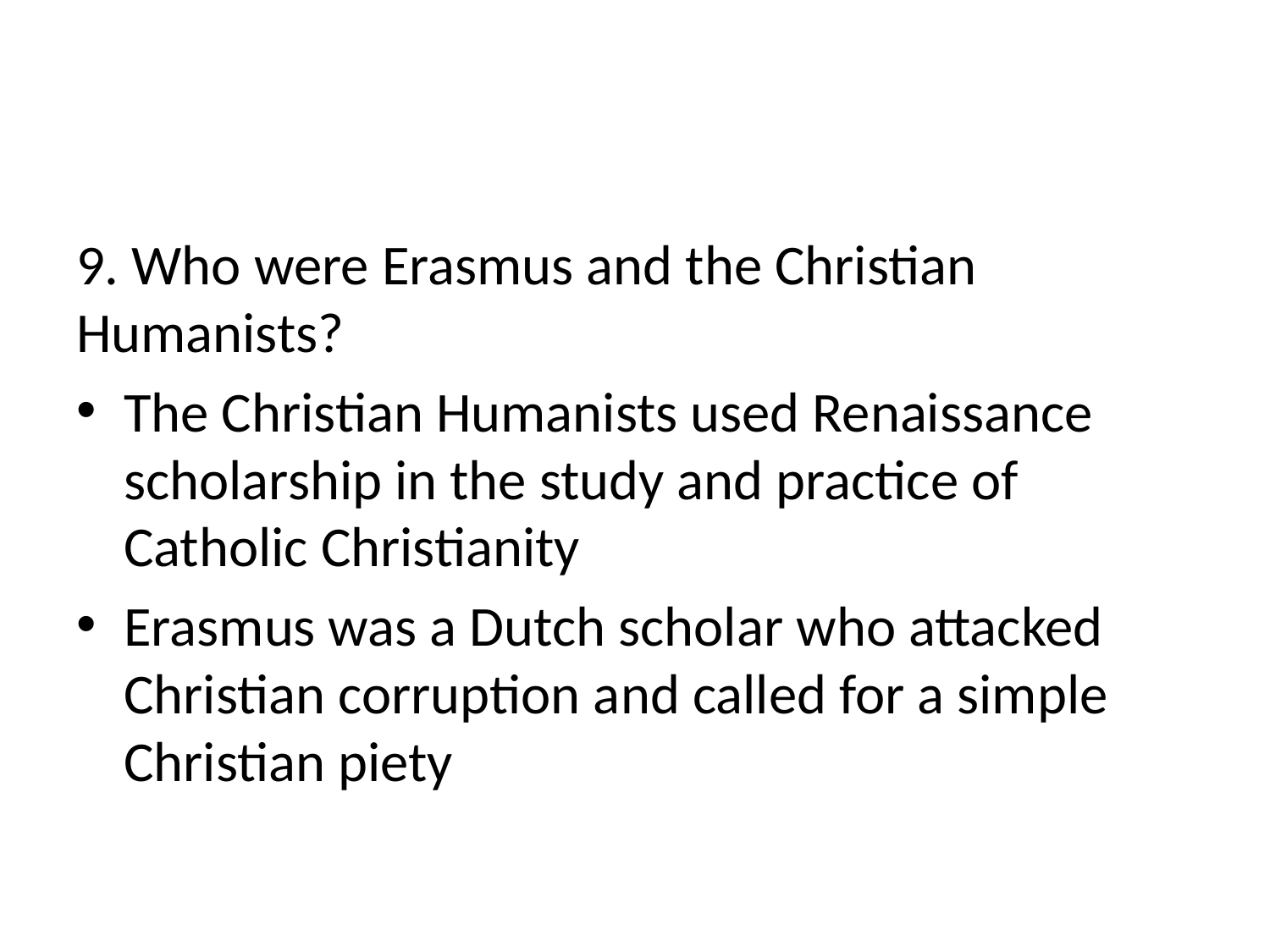

#
9. Who were Erasmus and the Christian Humanists?
The Christian Humanists used Renaissance scholarship in the study and practice of Catholic Christianity
Erasmus was a Dutch scholar who attacked Christian corruption and called for a simple Christian piety